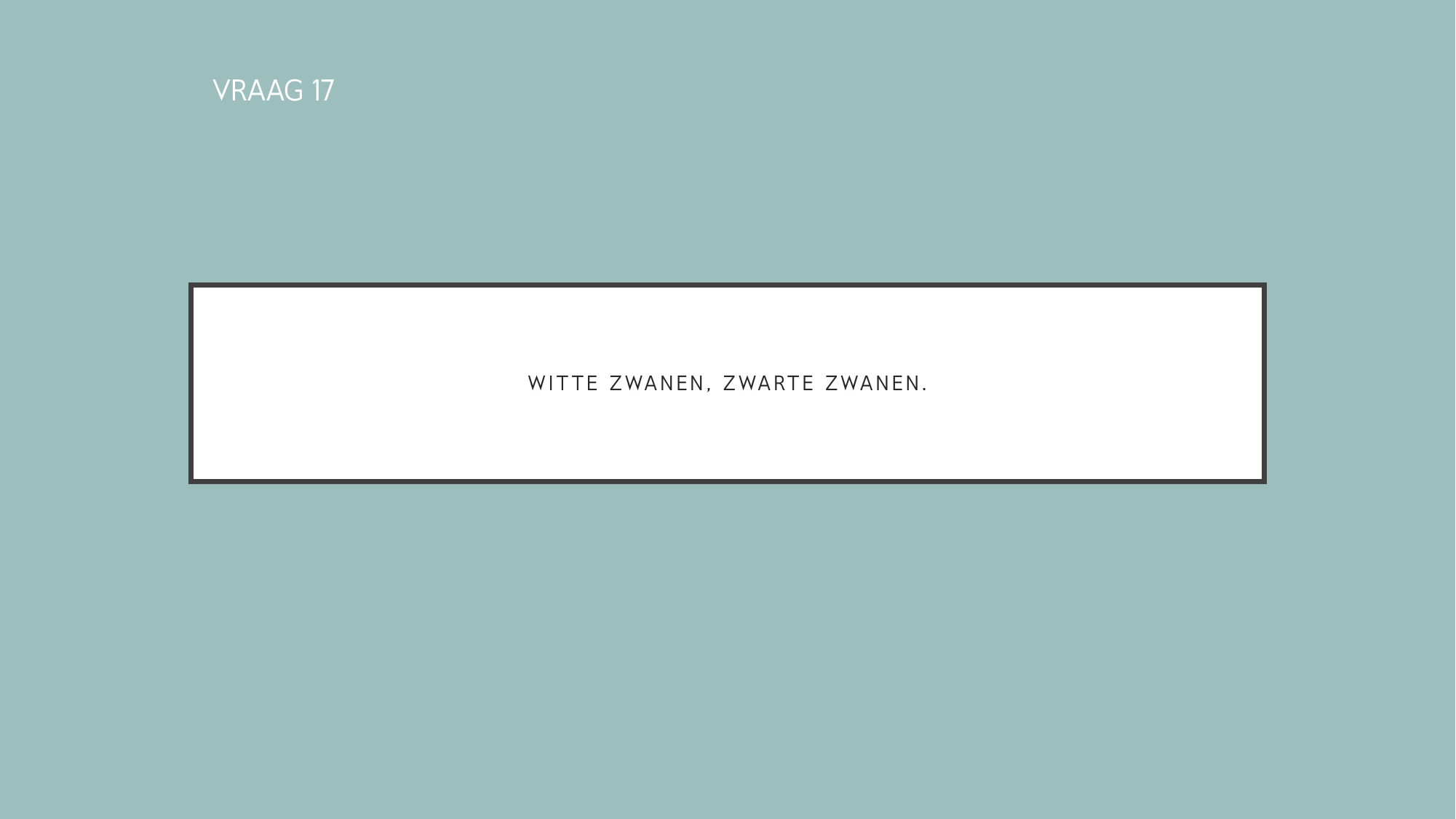

VRAAG 17
# WITTE ZWANEN, ZWARTE ZWANEN.